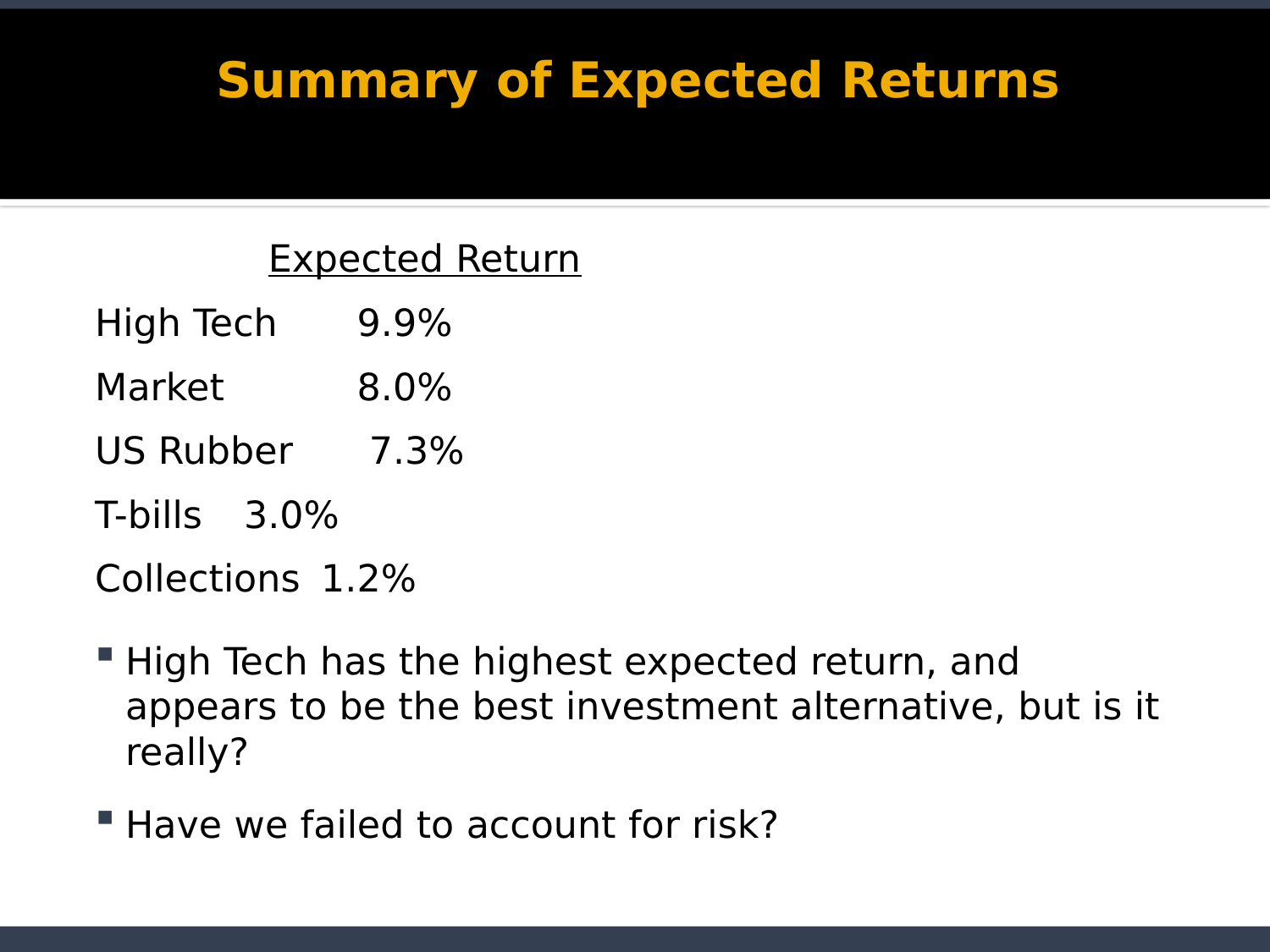

# Summary of Expected Returns
			     Expected Return
High Tech	   9.9%
Market	   8.0%
US Rubber	    7.3%
T-bills	   3.0%
Collections	1.2%
High Tech has the highest expected return, and appears to be the best investment alternative, but is it really?
Have we failed to account for risk?